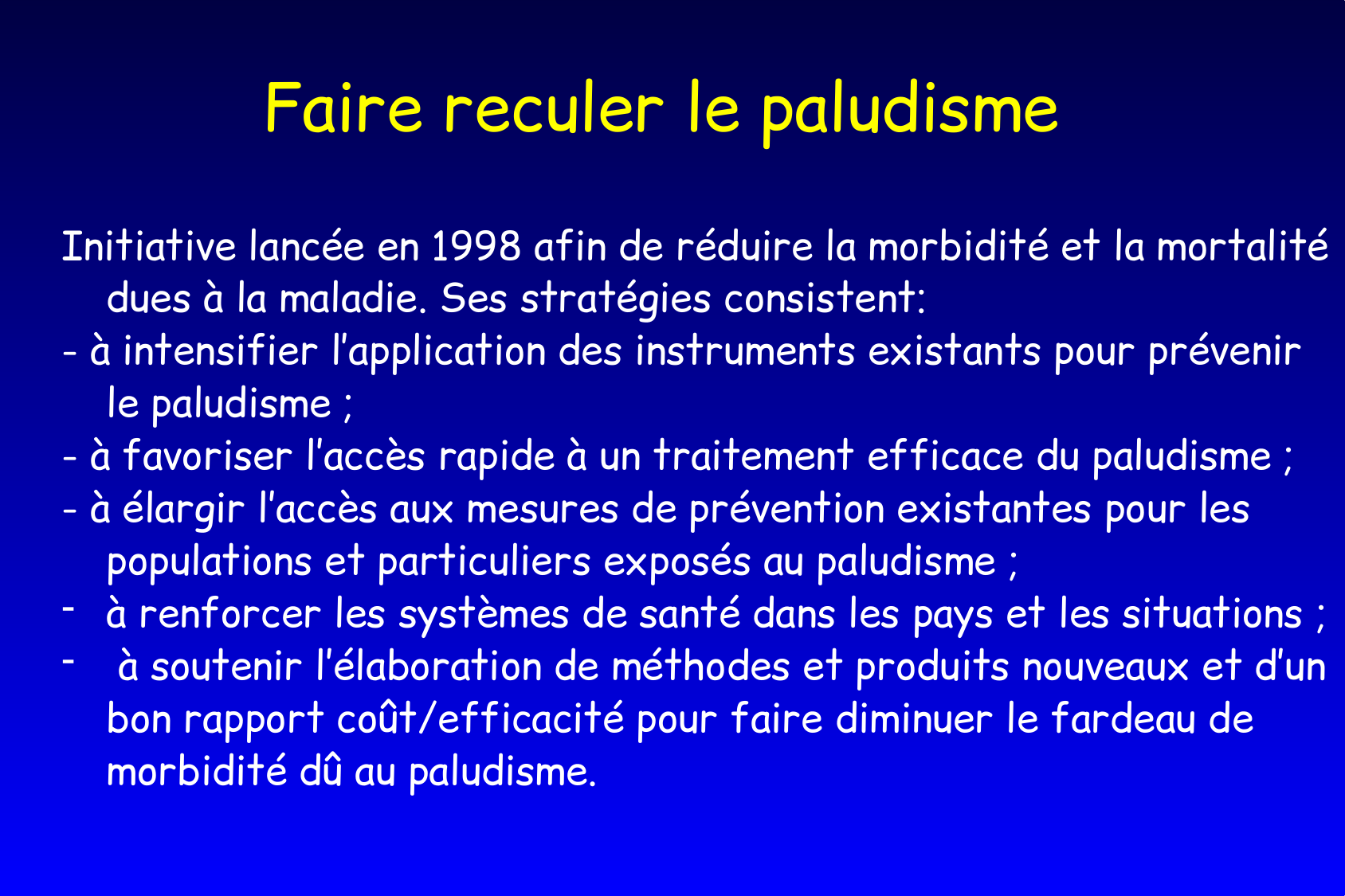

# Faire reculer le paludisme
Initiative lancée en 1998 afin de réduire la morbidité et la mortalité dues à la maladie. Ses stratégies consistent:
- à intensifier l’application des instruments existants pour prévenir le paludisme ;
- à favoriser l’accès rapide à un traitement efficace du paludisme ;
- à élargir l’accès aux mesures de prévention existantes pour les populations et particuliers exposés au paludisme ;
à renforcer les systèmes de santé dans les pays et les situations ;
 à soutenir l’élaboration de méthodes et produits nouveaux et d’un bon rapport coût/efficacité pour faire diminuer le fardeau de morbidité dû au paludisme.